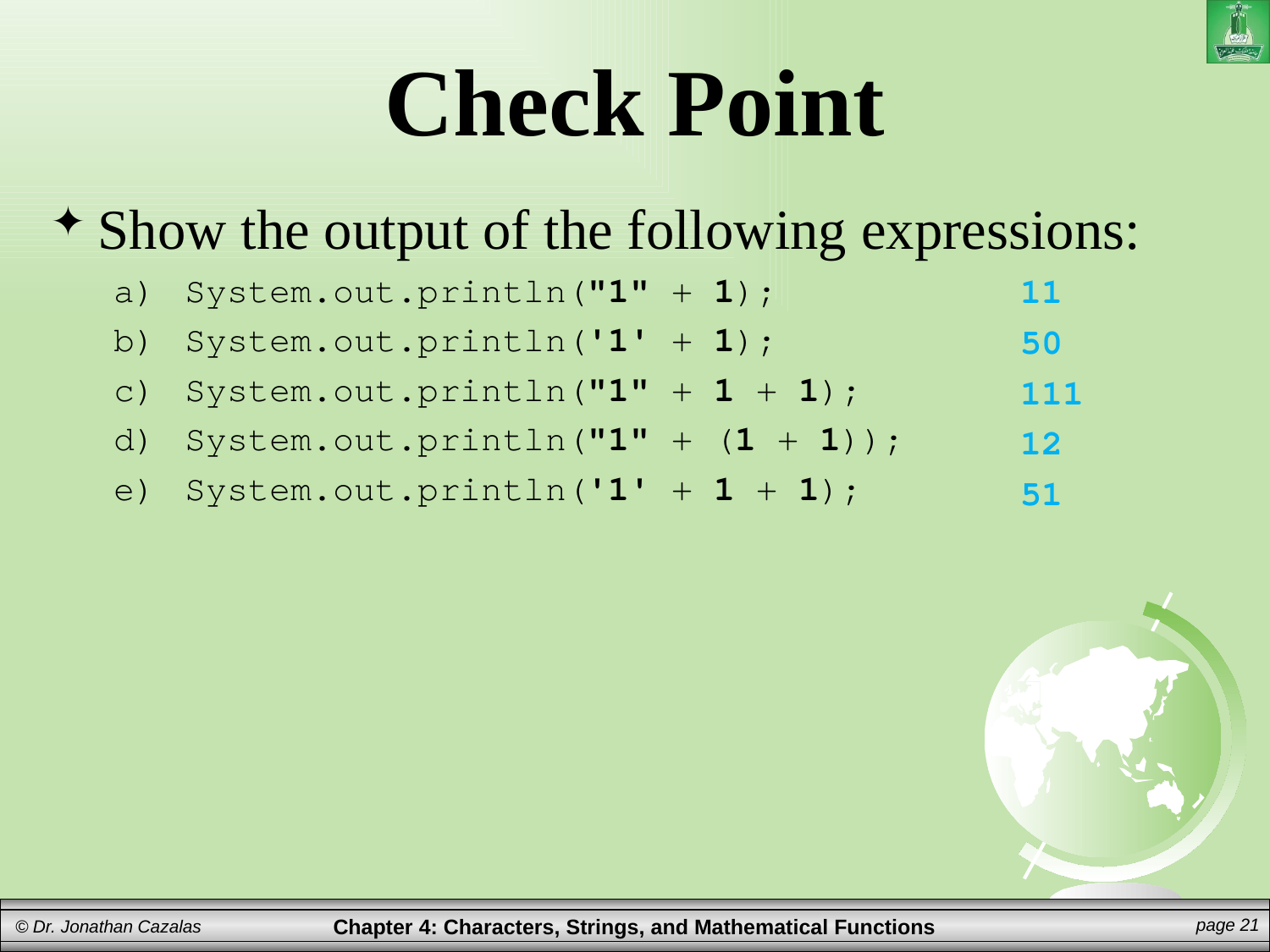

# Check Point
Show the output of the following expressions:
System.out.println("1" + 1);
System.out.println('1' + 1);
System.out.println("1" + 1 + 1);
System.out.println("1" + (1 + 1));
System.out.println('1' + 1 + 1);
11
50
111
12
51